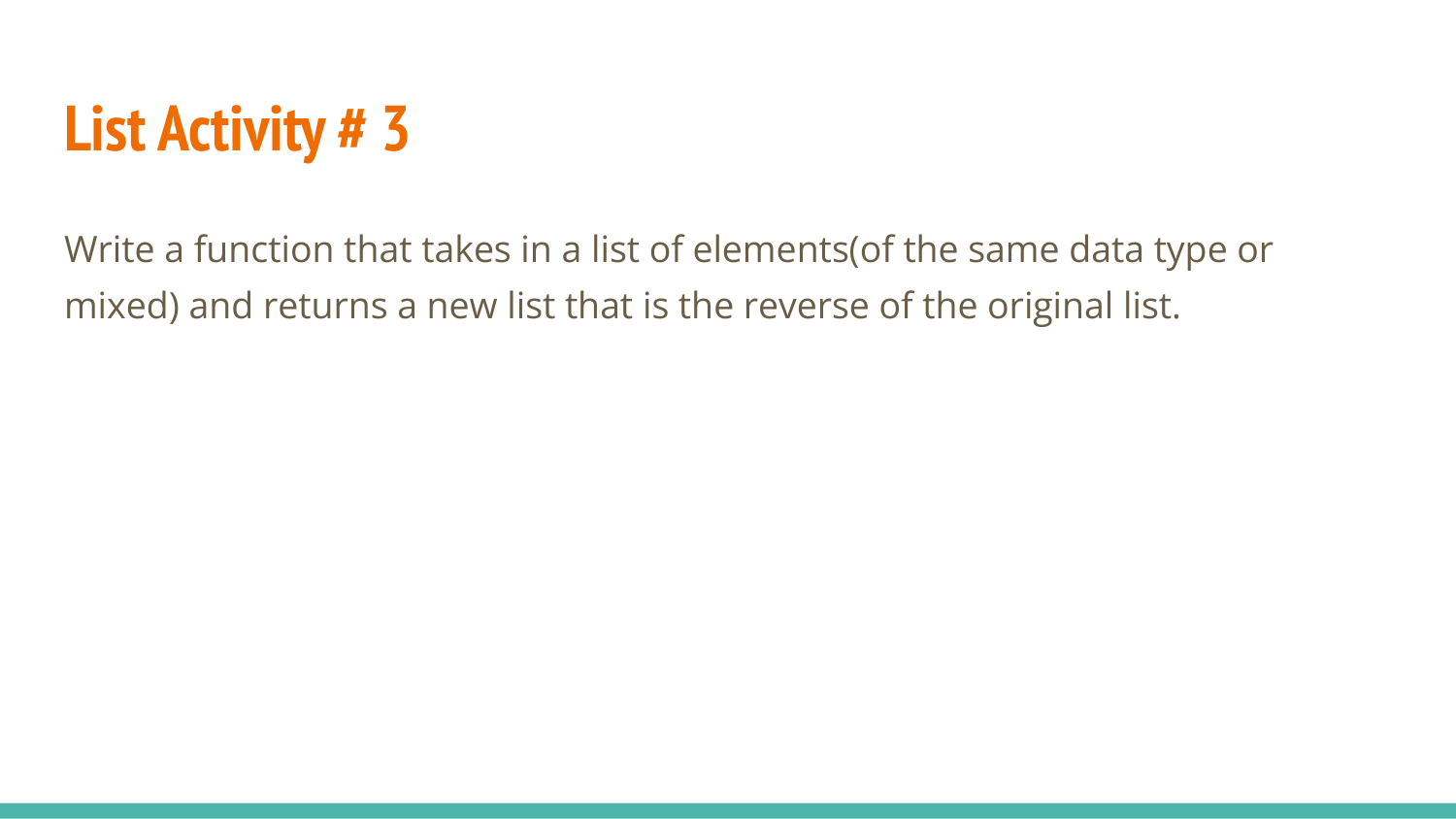

# List Activity # 3

Write a function that takes in a list of elements(of the same data type or mixed) and returns a new list that is the reverse of the original list.